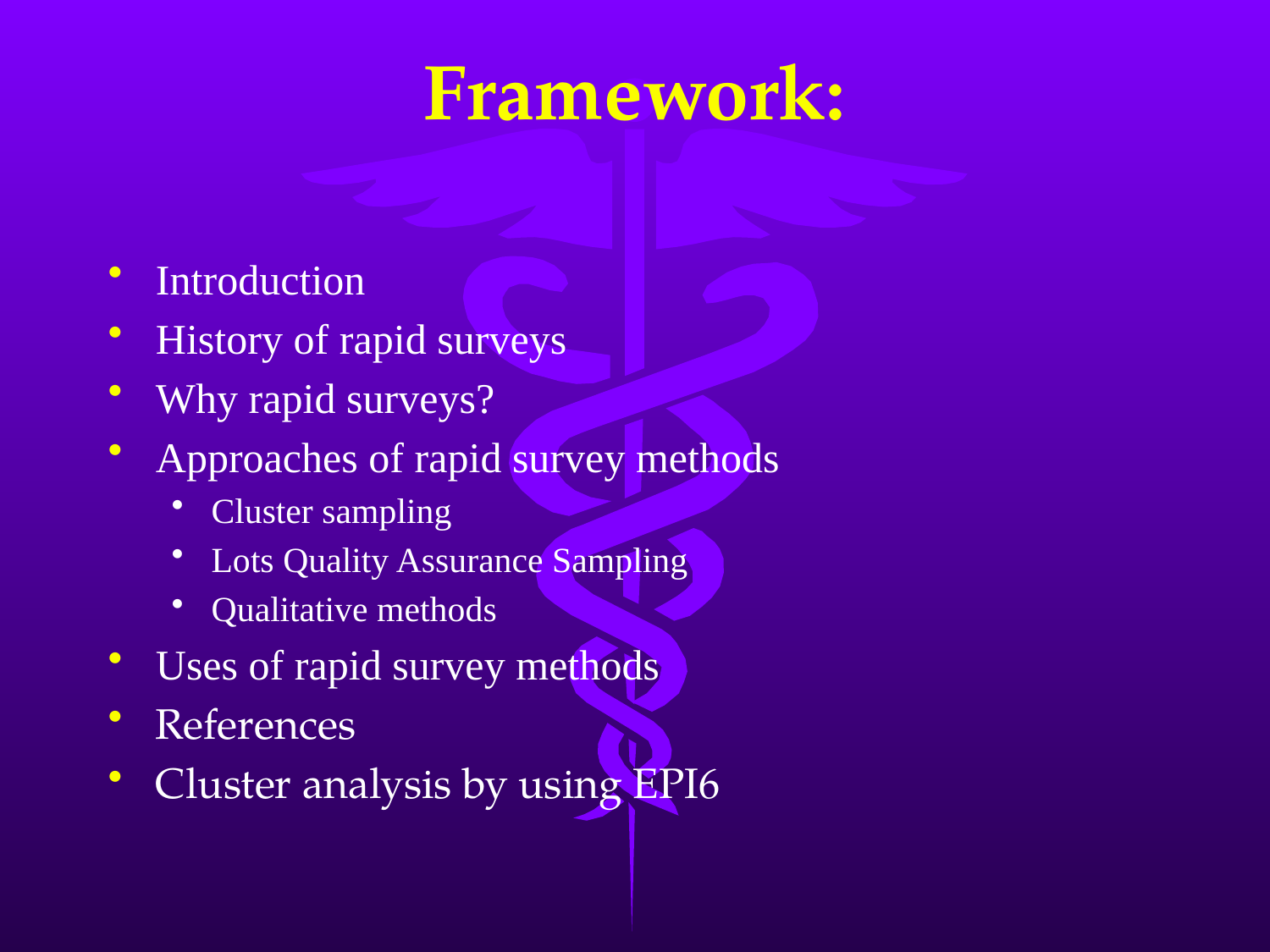

# Framework:
Introduction
History of rapid surveys
Why rapid surveys?
Approaches of rapid survey methods
Cluster sampling
Lots Quality Assurance Sampling
Qualitative methods
Uses of rapid survey methods
References
Cluster analysis by using EPI6